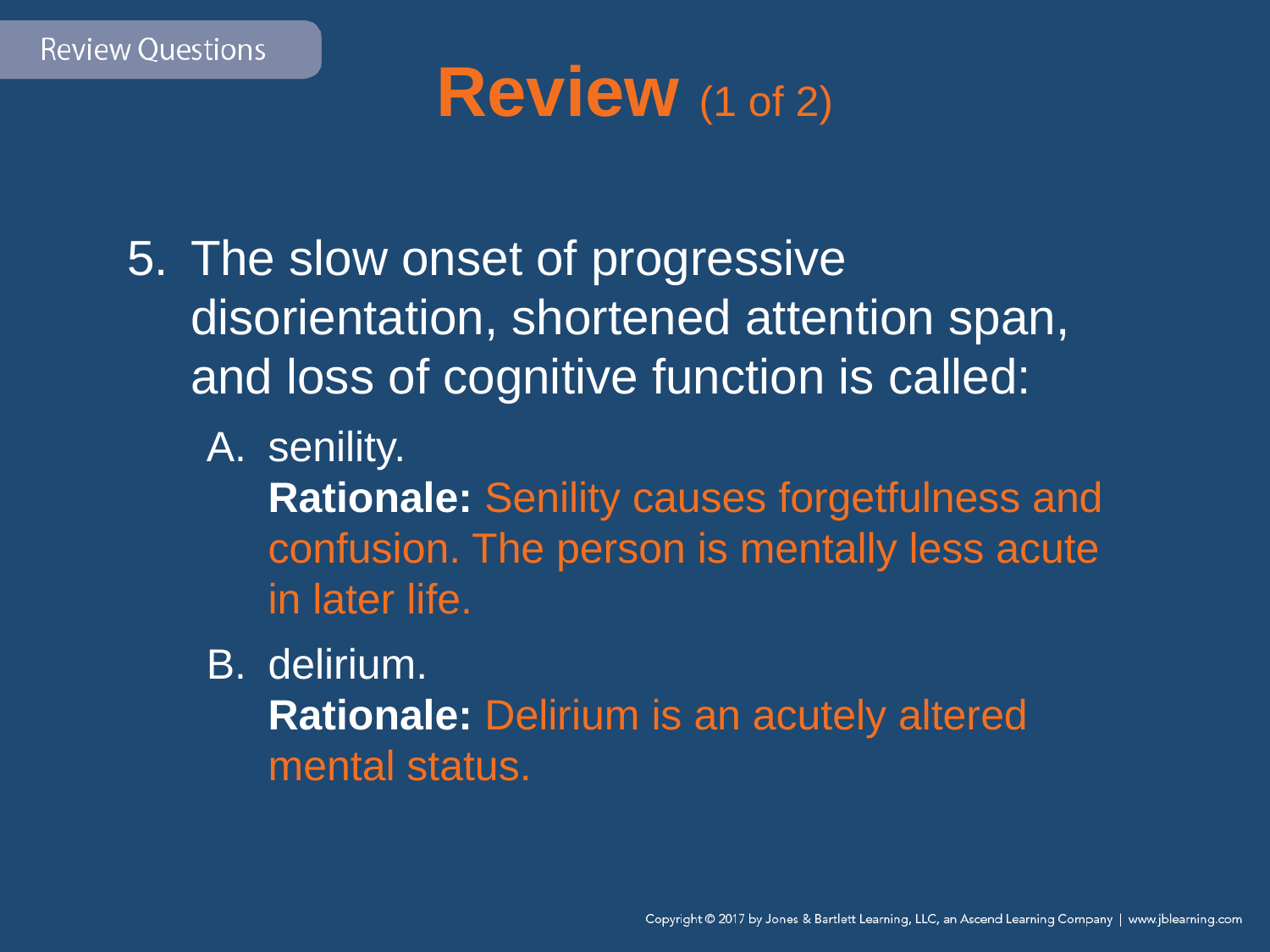

# Review (1 of 2)
The slow onset of progressive disorientation, shortened attention span, and loss of cognitive function is called:
senility.
Rationale: Senility causes forgetfulness and confusion. The person is mentally less acute in later life.
delirium.
Rationale: Delirium is an acutely altered mental status.